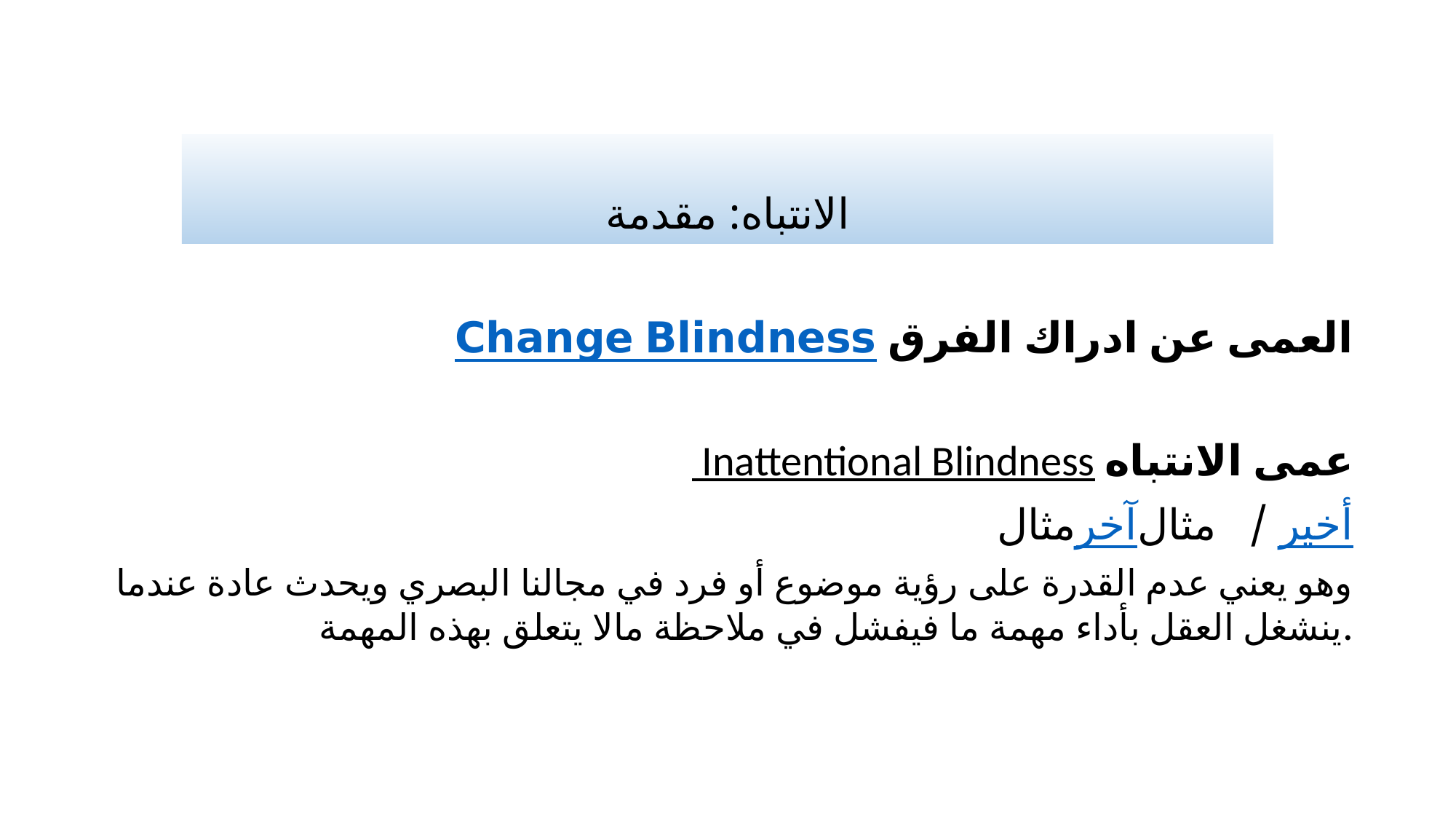

# الانتباه: مقدمة
العمى عن ادراك الفرق Change Blindness

 Inattentional Blindness عمى الانتباه
مثال آخر/   مثال أخير
وهو يعني عدم القدرة على رؤية موضوع أو فرد في مجالنا البصري ويحدث عادة عندما ينشغل العقل بأداء مهمة ما فيفشل في ملاحظة مالا يتعلق بهذه المهمة.